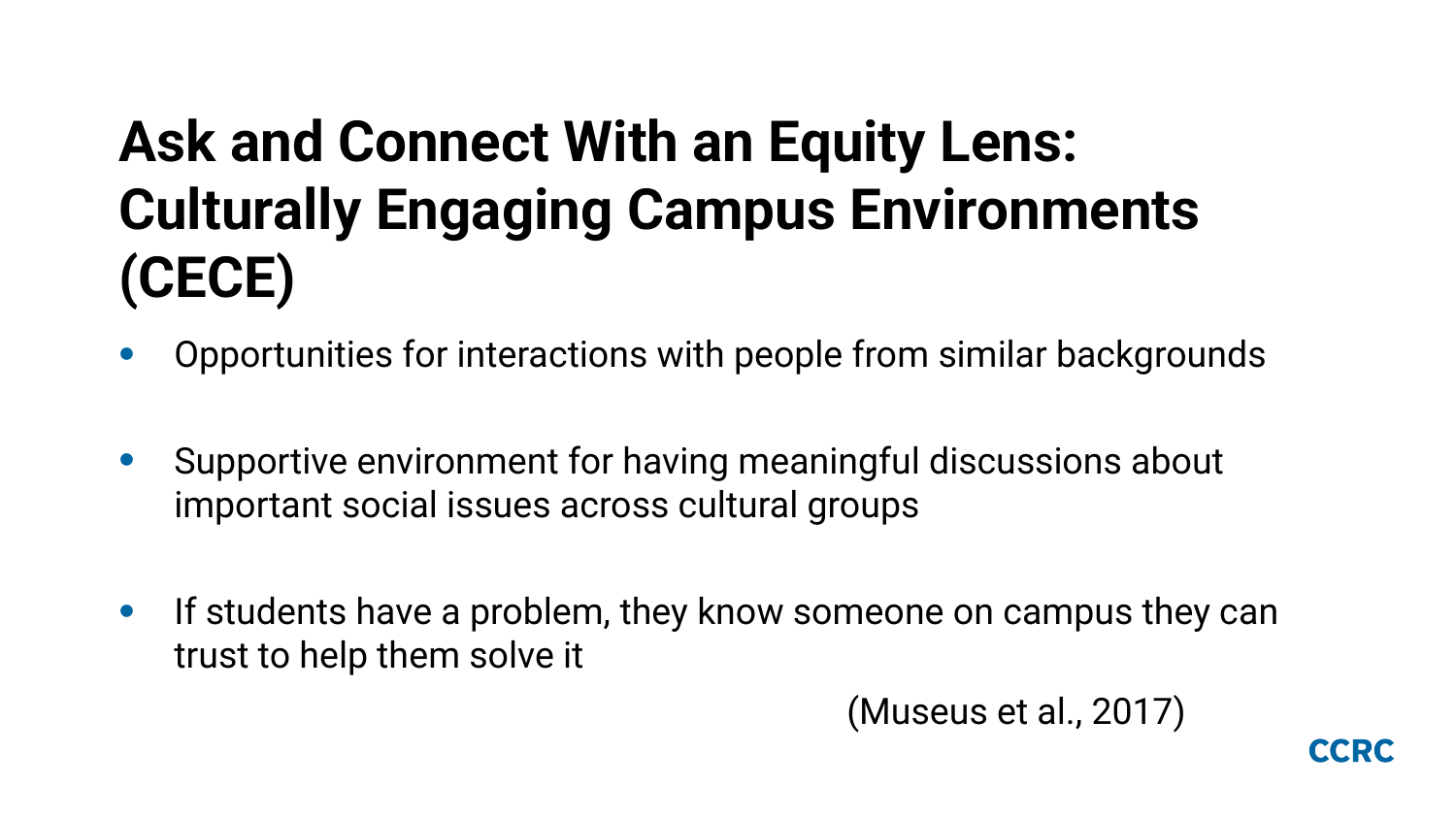

# Ask and Connect With an Equity Lens: Culturally Engaging Campus Environments (CECE)
Opportunities for interactions with people from similar backgrounds

Supportive environment for having meaningful discussions about important social issues across cultural groups

If students have a problem, they know someone on campus they can trust to help them solve it
					(Museus et al., 2017)